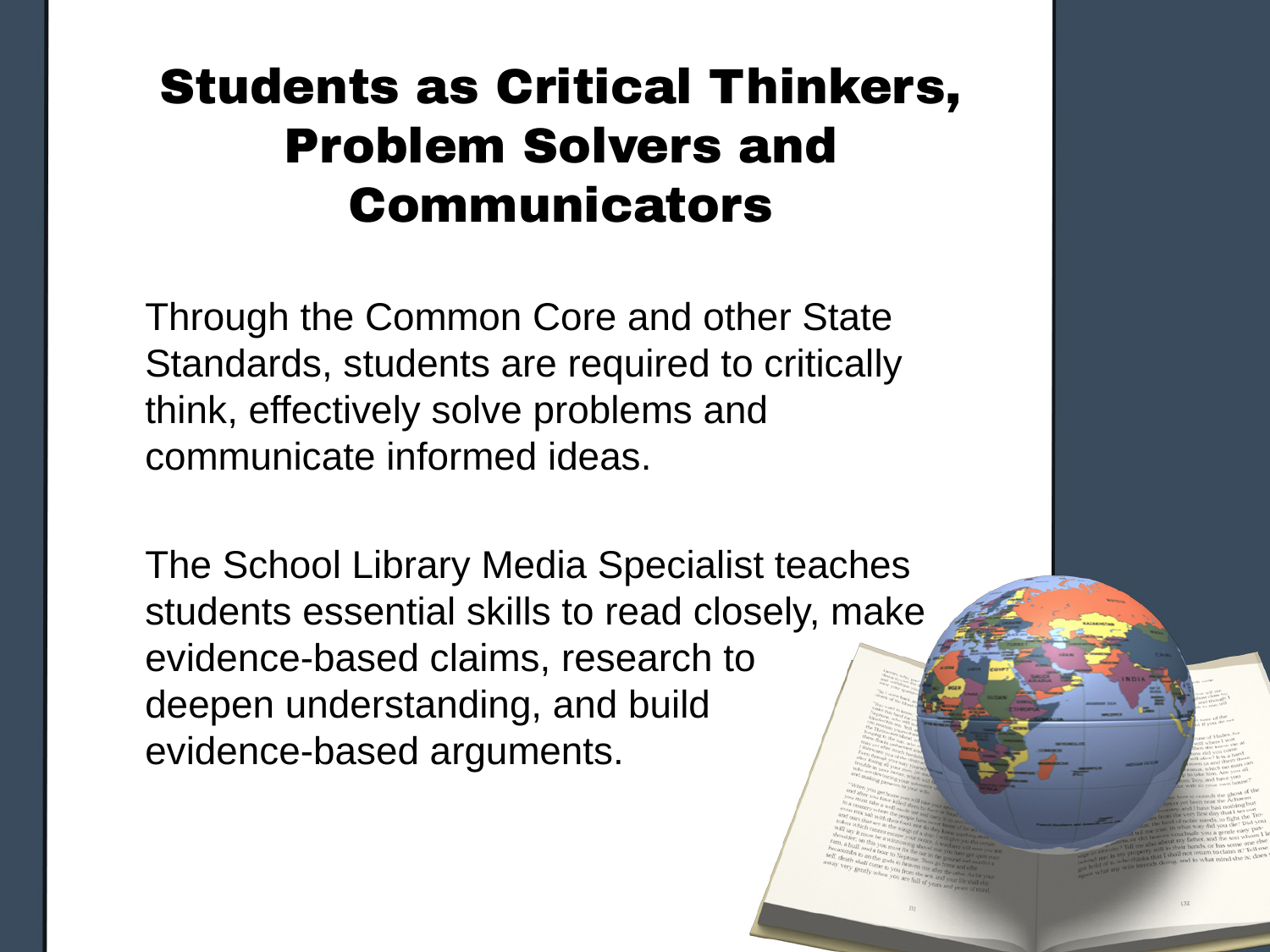

# Students as Critical Thinkers, Problem Solvers and Communicators
	Through the Common Core and other State Standards, students are required to critically think, effectively solve problems and communicate informed ideas.

	The School Library Media Specialist teaches students essential skills to read closely, make evidence-based claims, research to          deepen understanding, and build          evidence-based arguments.